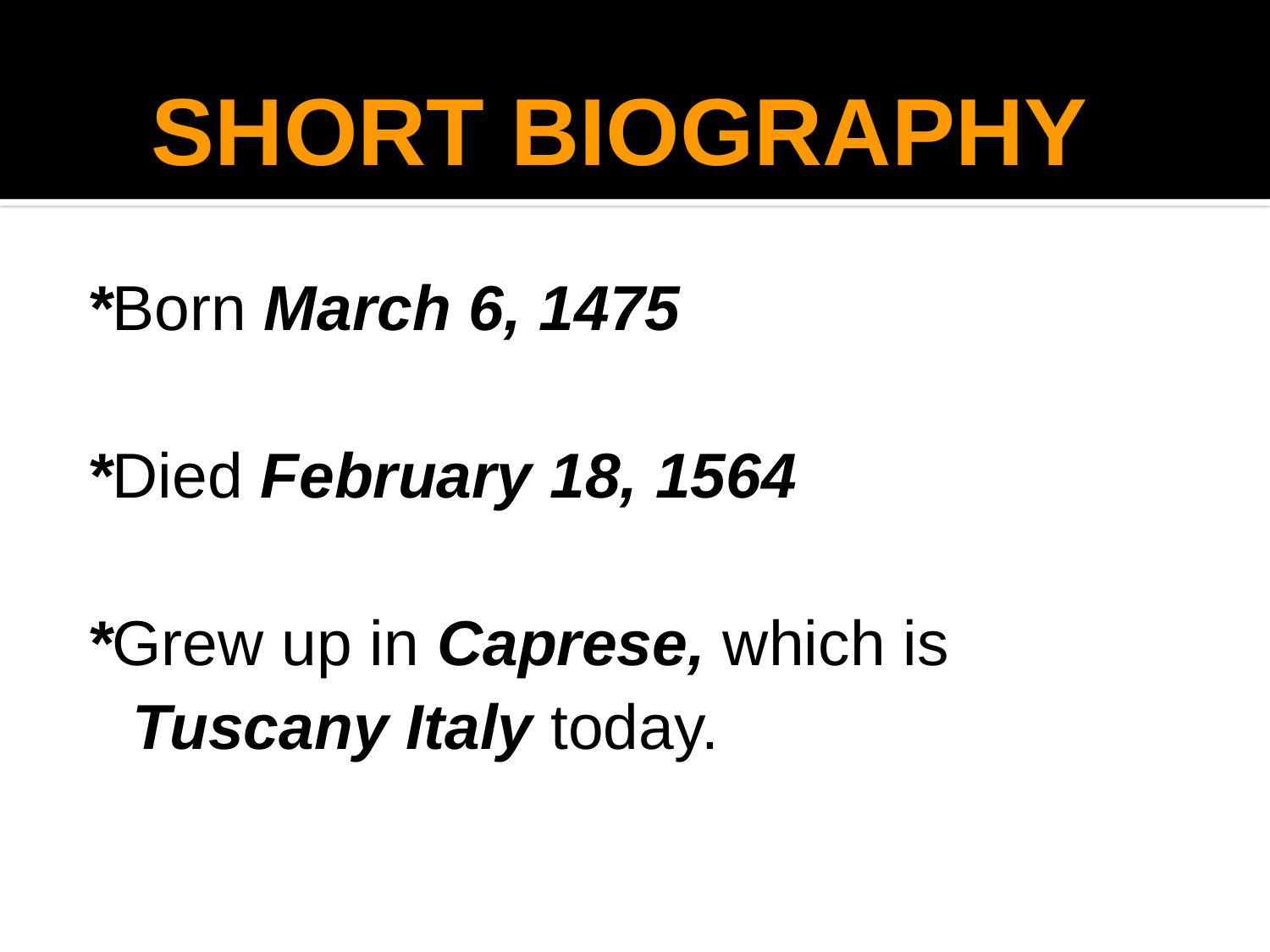

Short biography
*Born March 6, 1475

*Died February 18, 1564

*Grew up in Caprese, which is Tuscany Italy today.